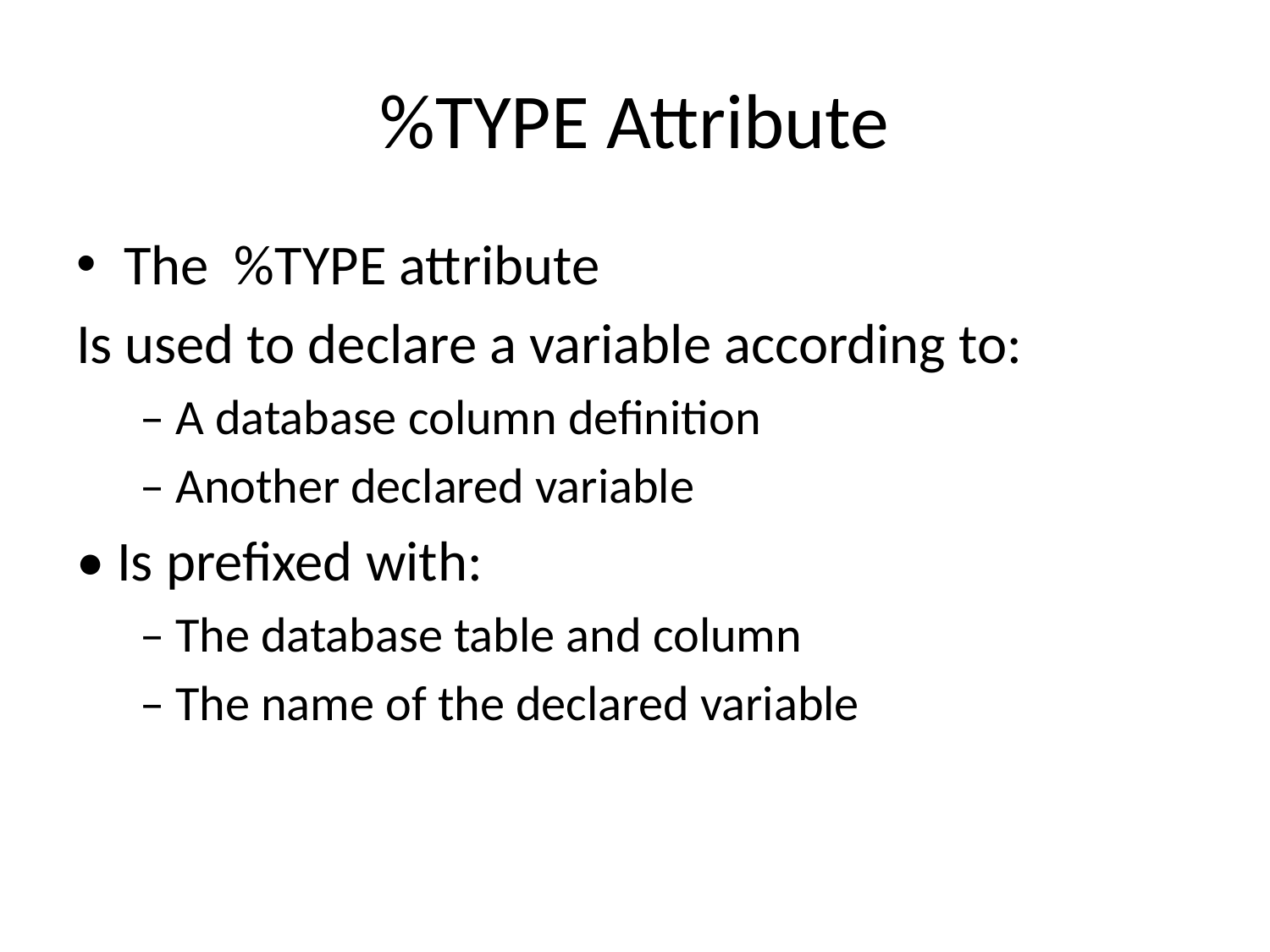

# %TYPE Attribute
The  %TYPE attribute
Is used to declare a variable according to:
– A database column definition
– Another declared variable
• Is prefixed with:
– The database table and column
– The name of the declared variable